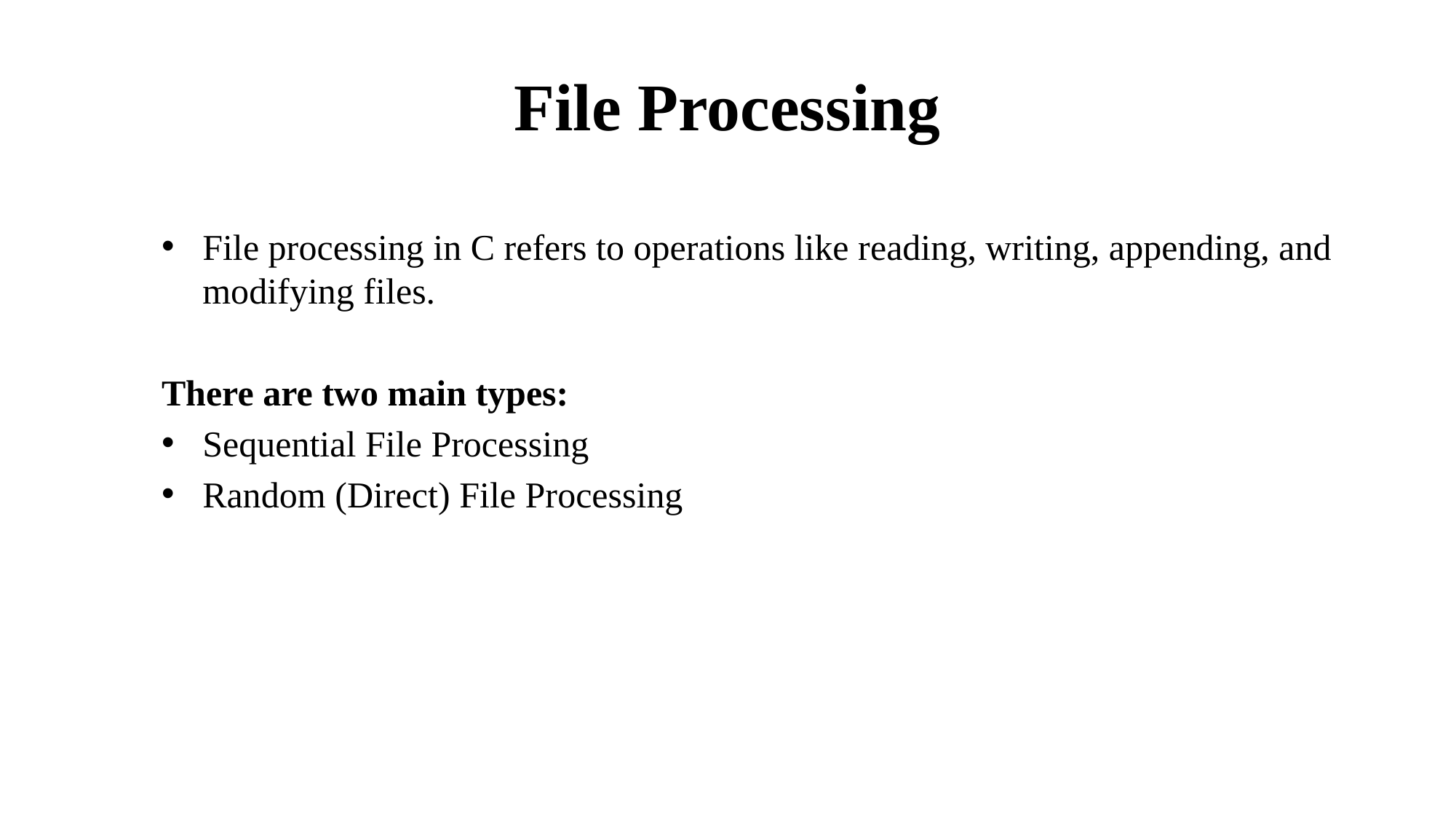

# File Processing
File processing in C refers to operations like reading, writing, appending, and modifying files.

There are two main types:
Sequential File Processing
Random (Direct) File Processing